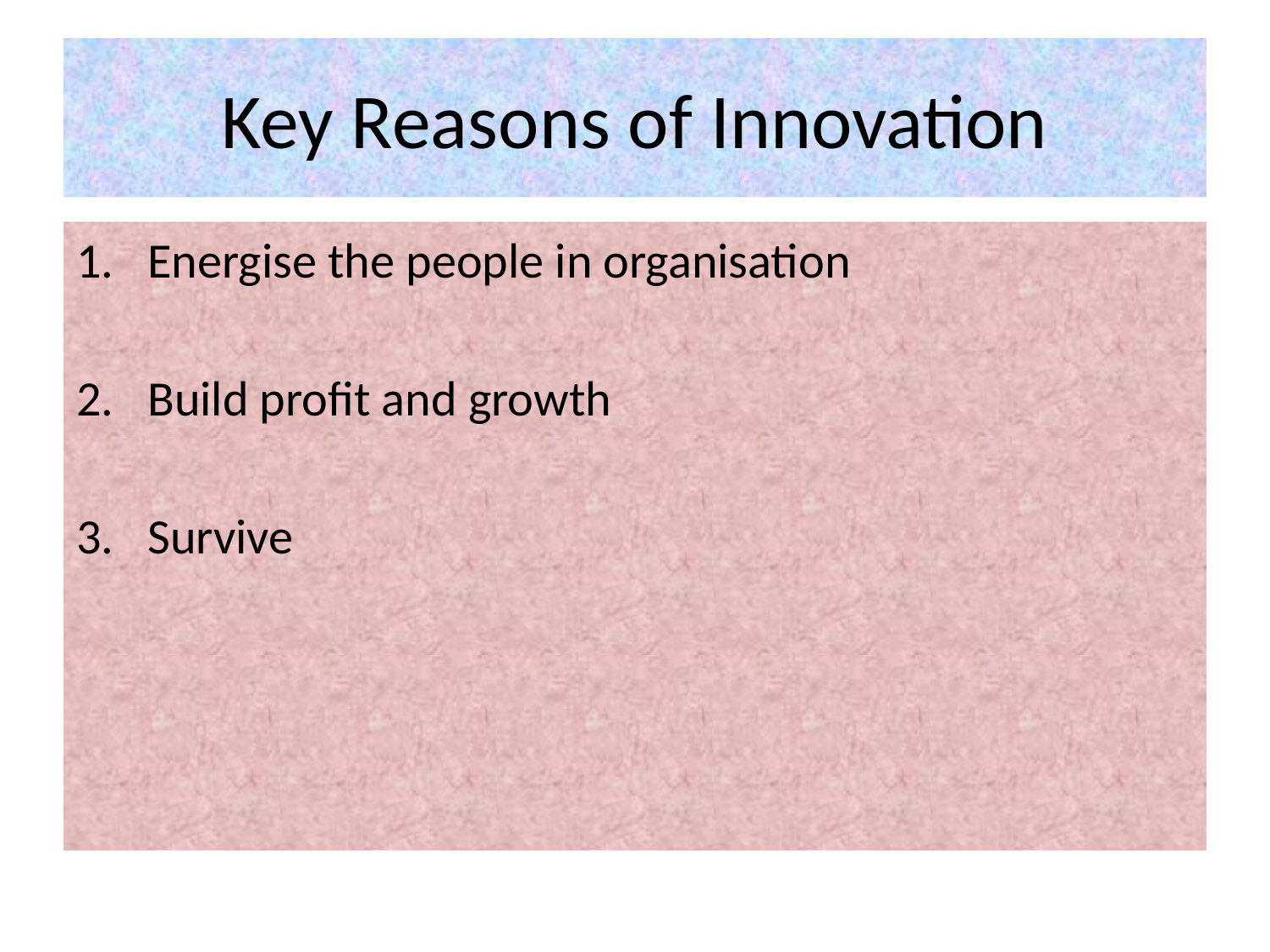

# Key Reasons of Innovation
Energise the people in organisation

Build profit and growth

Survive